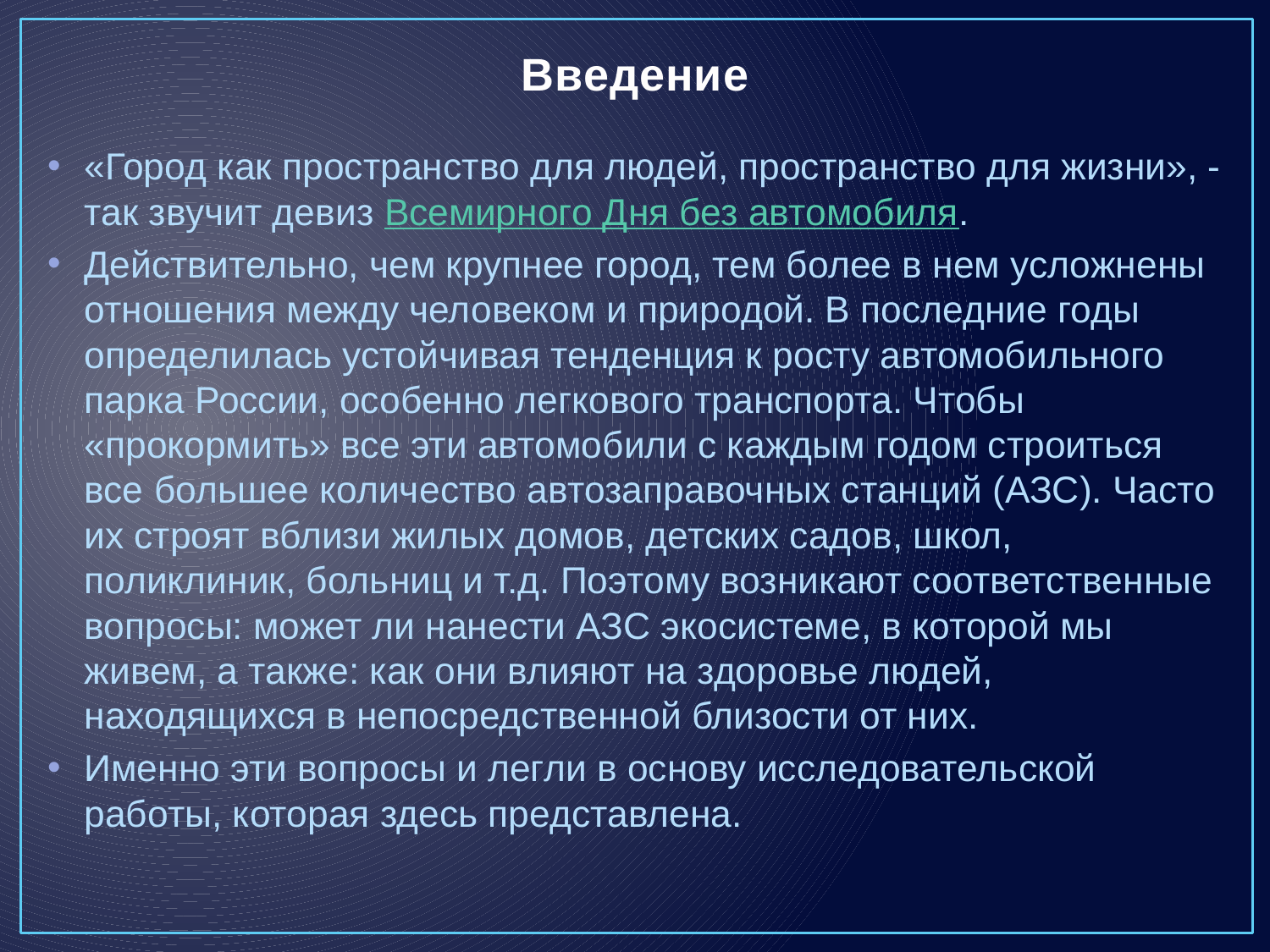

# Введение
«Город как пространство для людей, пространство для жизни», - так звучит девиз Всемирного Дня без автомобиля.
Действительно, чем крупнее город, тем более в нем усложнены отношения между человеком и природой. В последние годы определилась устойчивая тенденция к росту автомобильного парка России, особенно легкового транспорта. Чтобы «прокормить» все эти автомобили с каждым годом строиться все большее количество автозаправочных станций (АЗС). Часто их строят вблизи жилых домов, детских садов, школ, поликлиник, больниц и т.д. Поэтому возникают соответственные вопросы: может ли нанести АЗС экосистеме, в которой мы живем, а также: как они влияют на здоровье людей, находящихся в непосредственной близости от них.
Именно эти вопросы и легли в основу исследовательской работы, которая здесь представлена.